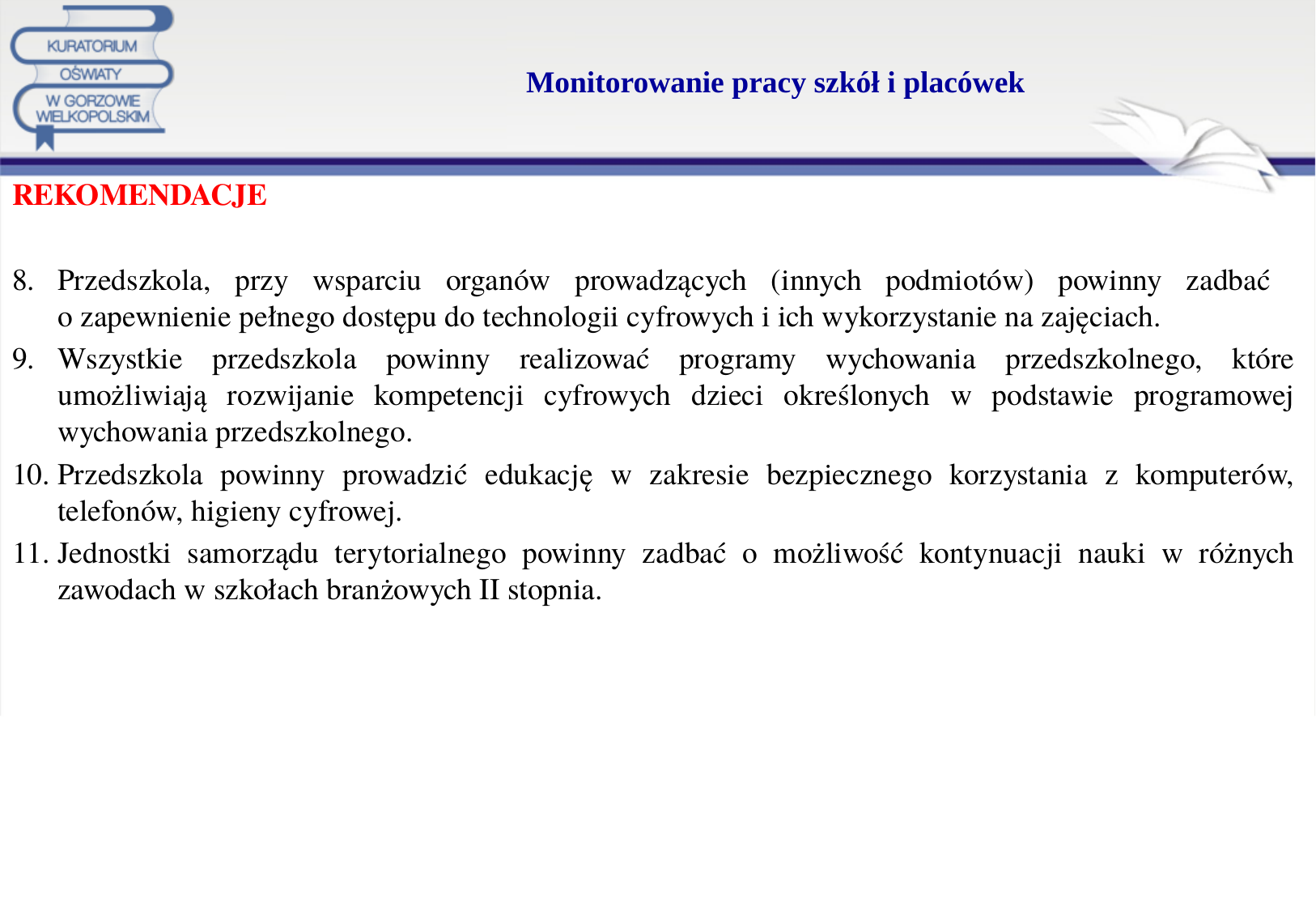

# Monitorowanie pracy szkół i placówek
REKOMENDACJE

Przedszkola, przy wsparciu organów prowadzących (innych podmiotów) powinny zadbać
o zapewnienie pełnego dostępu do technologii cyfrowych i ich wykorzystanie na zajęciach.
Wszystkie przedszkola powinny realizować programy wychowania przedszkolnego, które umożliwiają rozwijanie kompetencji cyfrowych dzieci określonych w podstawie programowej wychowania przedszkolnego.
Przedszkola powinny prowadzić edukację w zakresie bezpiecznego korzystania z komputerów, telefonów, higieny cyfrowej.
Jednostki samorządu terytorialnego powinny zadbać o możliwość kontynuacji nauki w różnych zawodach w szkołach branżowych II stopnia.